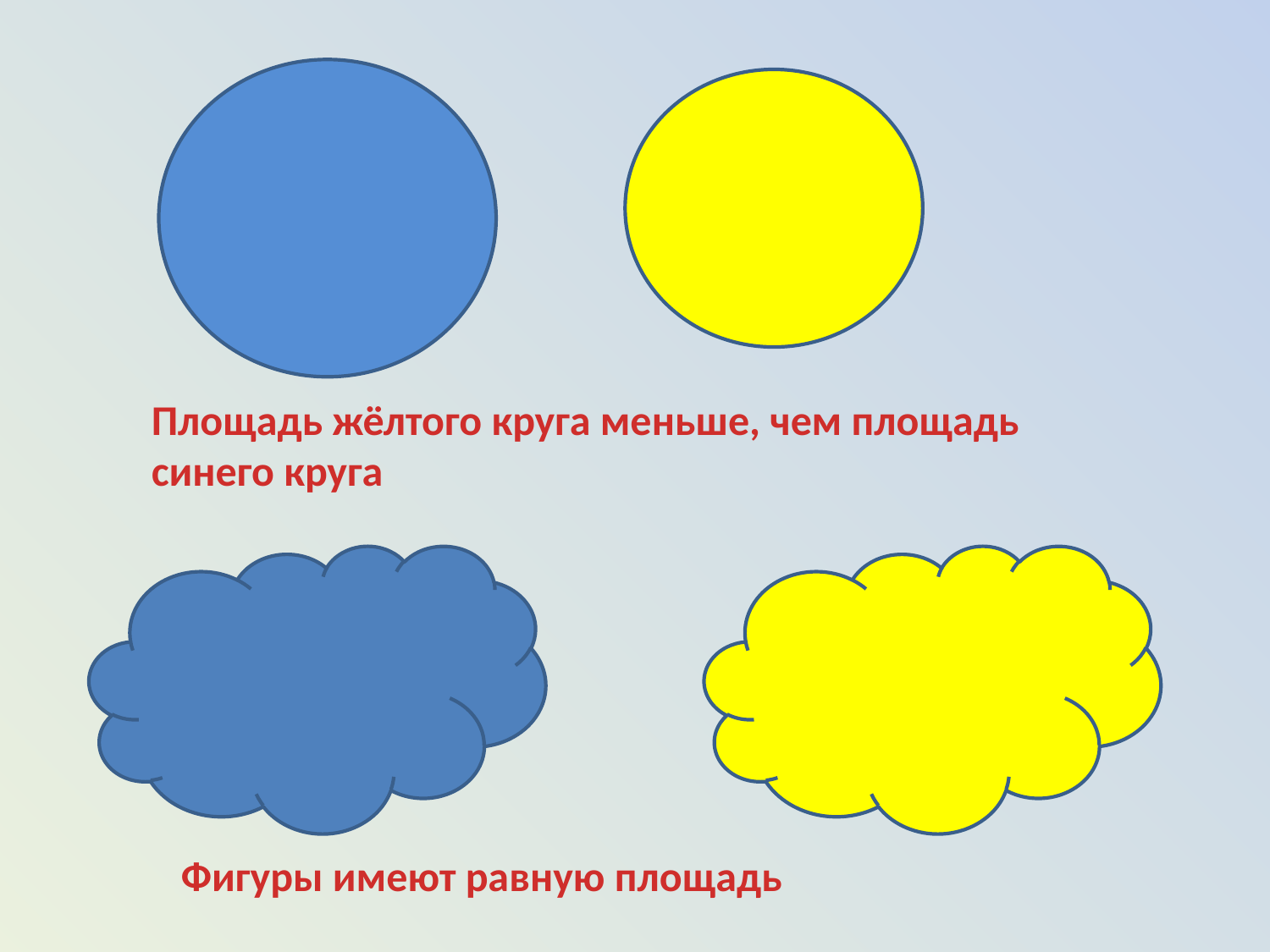

Площадь жёлтого круга меньше, чем площадь синего круга

Фигуры имеют равную площадь